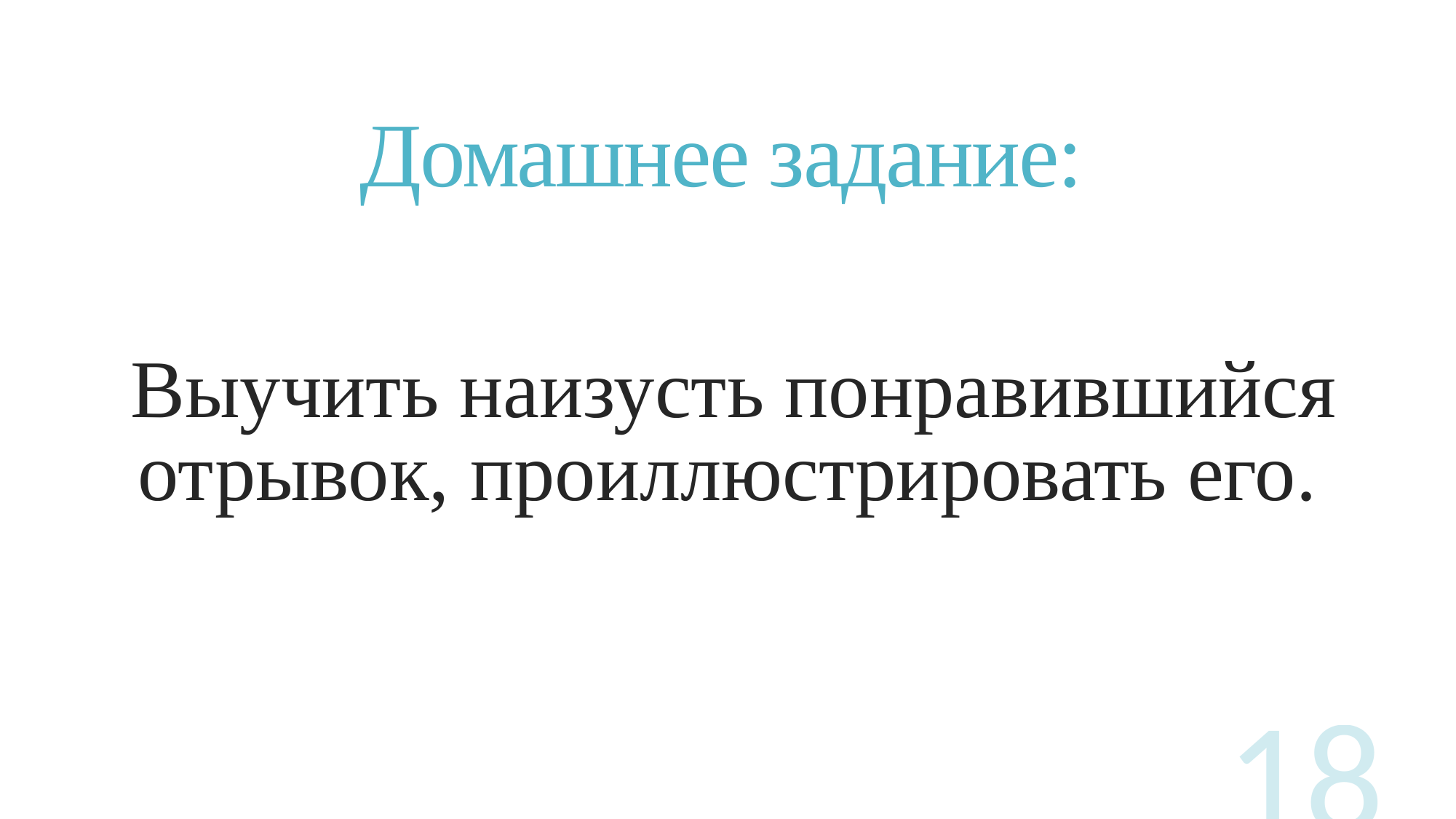

# Домашнее задание:
Выучить наизусть понравившийся отрывок, проиллюстрировать его.
18